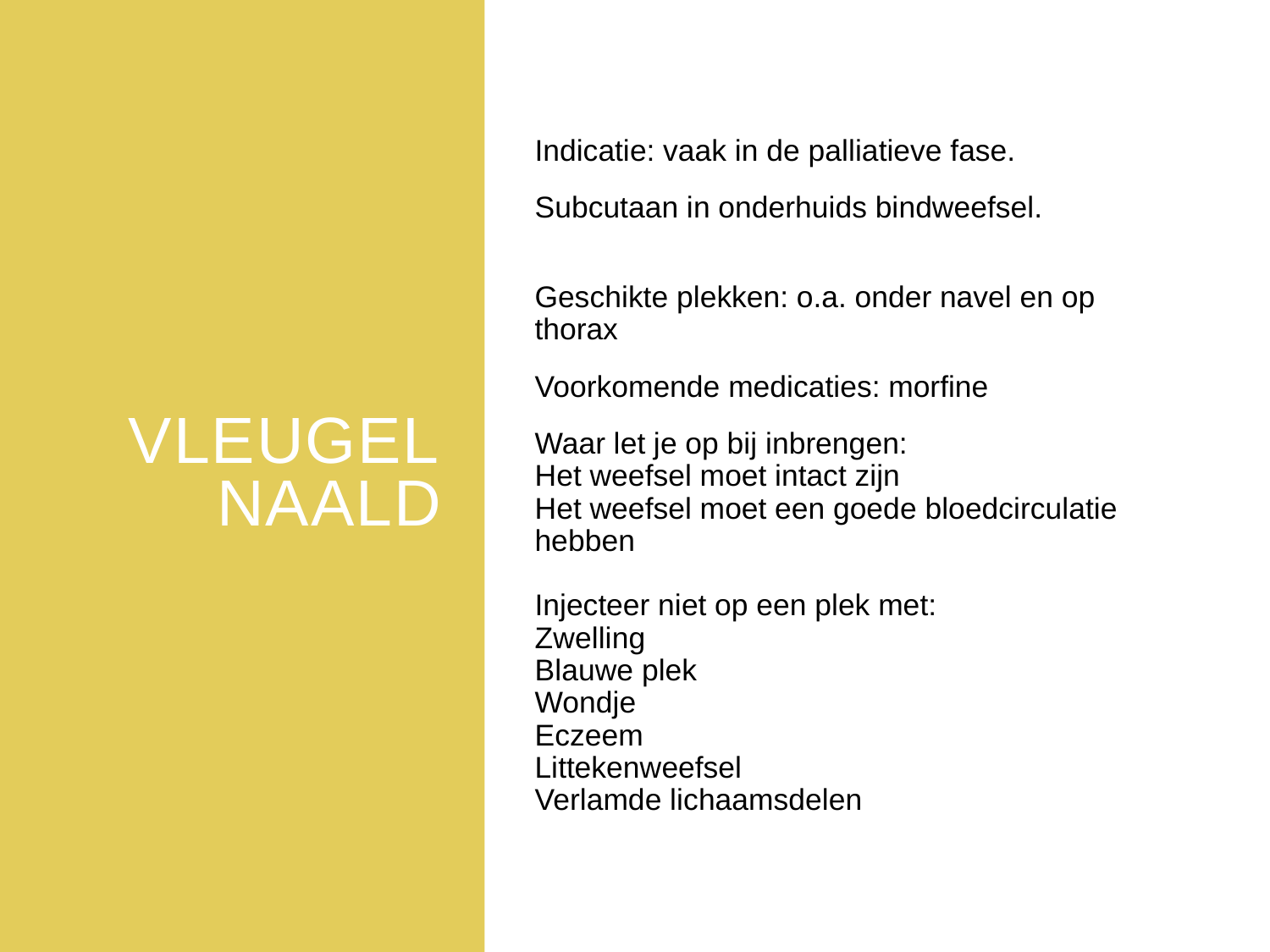

# vleugelnaald
Indicatie: vaak in de palliatieve fase.
Subcutaan in onderhuids bindweefsel.
Geschikte plekken: o.a. onder navel en op thorax
Voorkomende medicaties: morfine
Waar let je op bij inbrengen:
Het weefsel moet intact zijn
Het weefsel moet een goede bloedcirculatie hebben
Injecteer niet op een plek met:
Zwelling
Blauwe plek
Wondje
Eczeem
Littekenweefsel
Verlamde lichaamsdelen